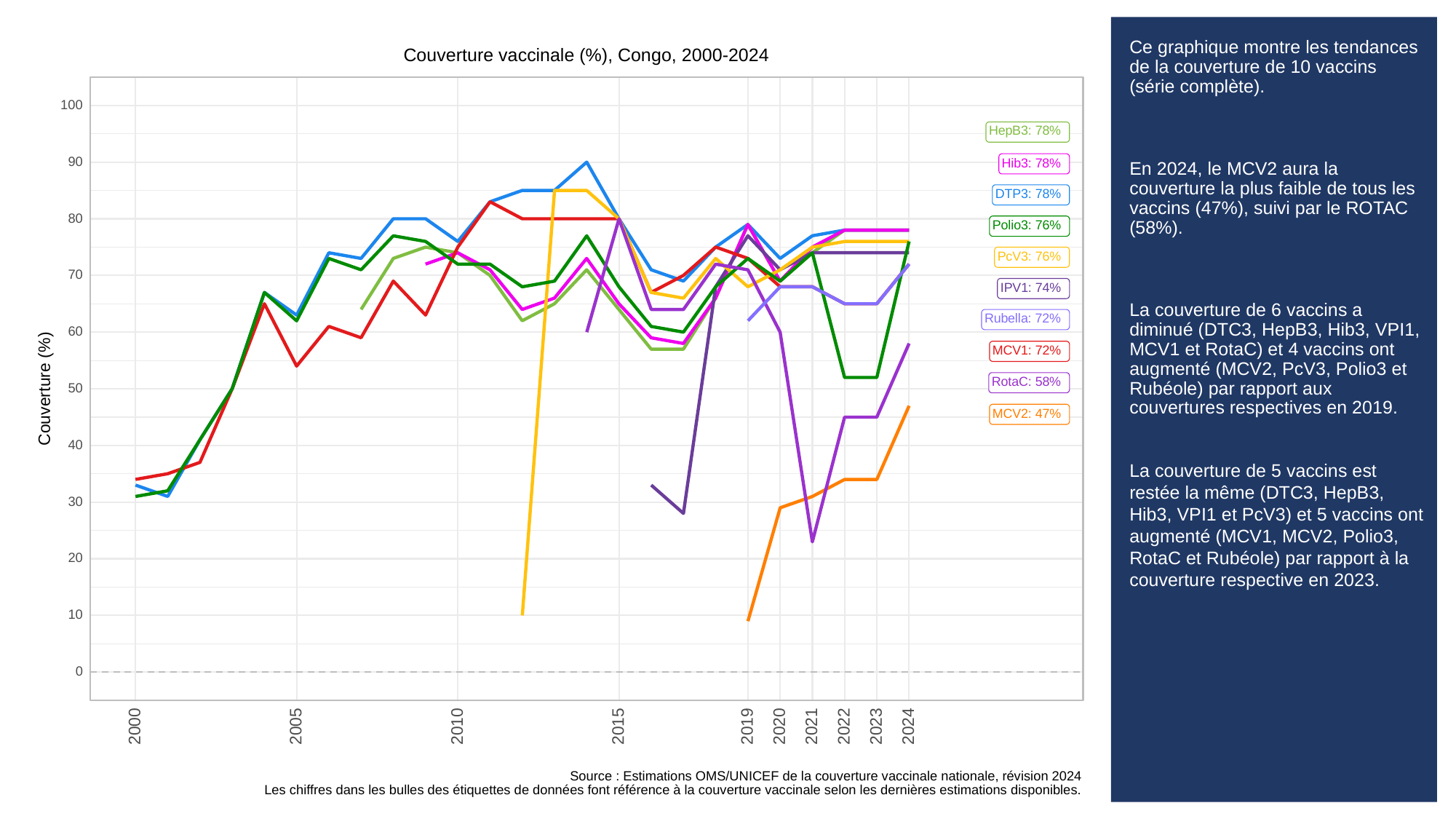

# Ce graphique montre les tendances de la couverture de 10 vaccins (série complète).

En 2024, le MCV2 aura la couverture la plus faible de tous les vaccins (47%), suivi par le ROTAC (58%).

La couverture de 6 vaccins a diminué (DTC3, HepB3, Hib3, VPI1, MCV1 et RotaC) et 4 vaccins ont augmenté (MCV2, PcV3, Polio3 et Rubéole) par rapport aux couvertures respectives en 2019.

La couverture de 5 vaccins est restée la même (DTC3, HepB3, Hib3, VPI1 et PcV3) et 5 vaccins ont augmenté (MCV1, MCV2, Polio3, RotaC et Rubéole) par rapport à la couverture respective en 2023.

Couverture vaccinale (%), Congo, 2000-2024

100

HepB3: 78%

90
Hib3: 78%

DTP3: 78%

80

Polio3: 76%

PcV3: 76%

70

IPV1: 74%

Rubella: 72%
60

MCV1: 72%

RotaC: 58%
Couverture (%)
50

MCV2: 47%

40

30

20

10

0

2023
2000
2005
2010
2015
2019
2020
2021
2022
2024
Source : Estimations OMS/UNICEF de la couverture vaccinale nationale, révision 2024
Les chiffres dans les bulles des étiquettes de données font référence à la couverture vaccinale selon les dernières estimations disponibles.